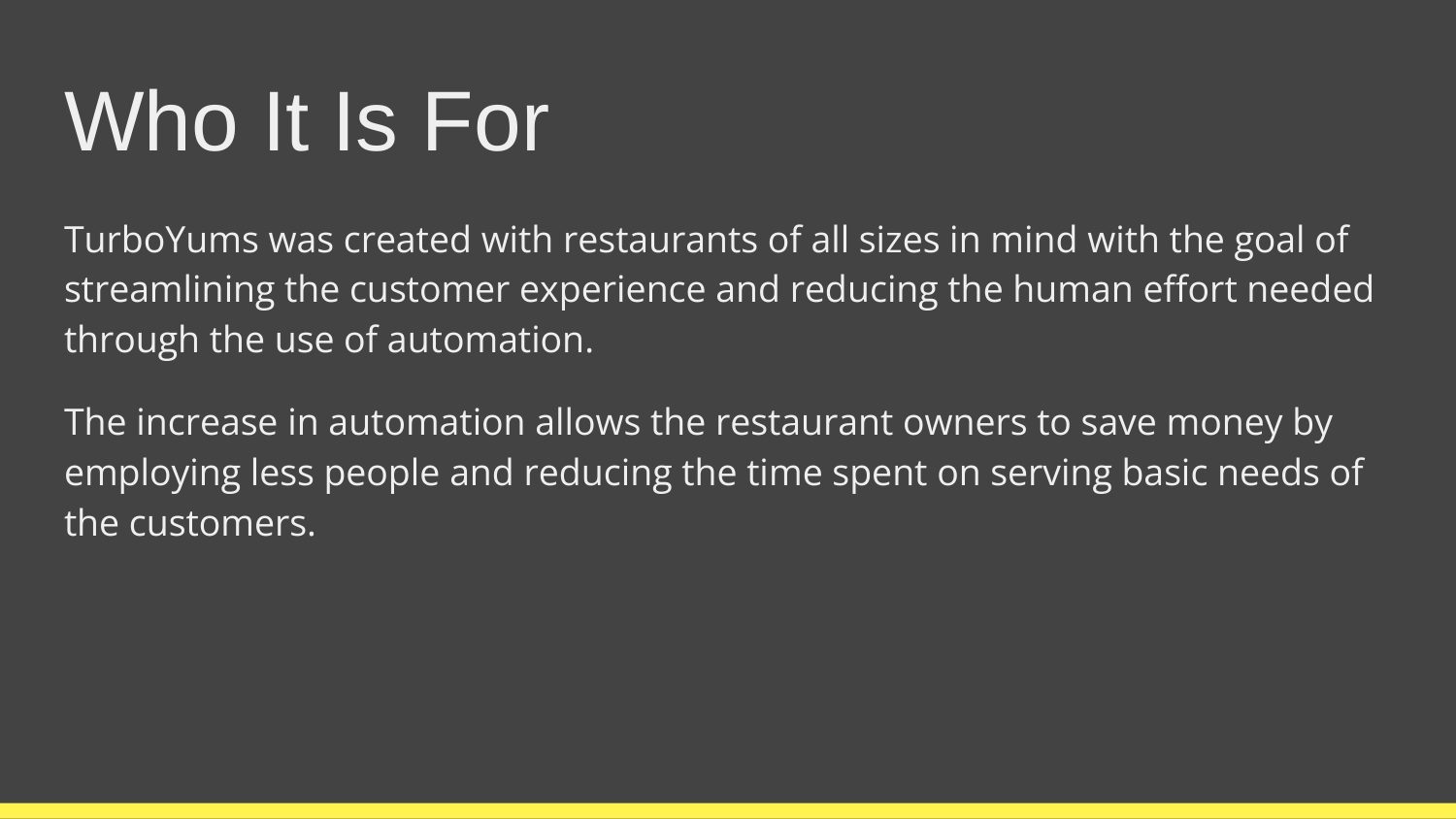

# Who It Is For
TurboYums was created with restaurants of all sizes in mind with the goal of streamlining the customer experience and reducing the human effort needed through the use of automation.
The increase in automation allows the restaurant owners to save money by employing less people and reducing the time spent on serving basic needs of the customers.